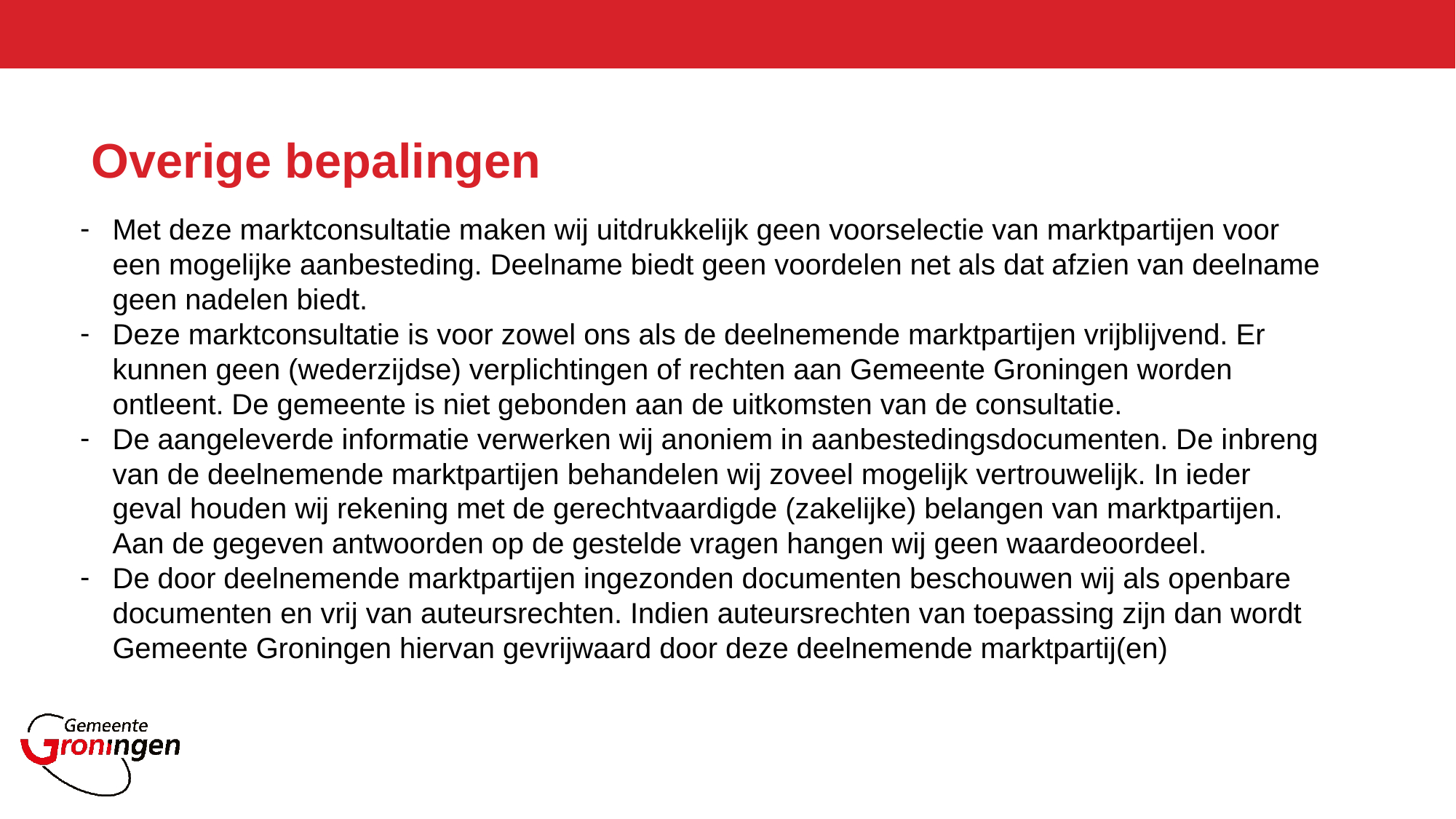

# Overige bepalingen
Met deze marktconsultatie maken wij uitdrukkelijk geen voorselectie van marktpartijen voor een mogelijke aanbesteding. Deelname biedt geen voordelen net als dat afzien van deelname geen nadelen biedt.
Deze marktconsultatie is voor zowel ons als de deelnemende marktpartijen vrijblijvend. Er kunnen geen (wederzijdse) verplichtingen of rechten aan Gemeente Groningen worden ontleent. De gemeente is niet gebonden aan de uitkomsten van de consultatie.
De aangeleverde informatie verwerken wij anoniem in aanbestedingsdocumenten. De inbreng van de deelnemende marktpartijen behandelen wij zoveel mogelijk vertrouwelijk. In ieder geval houden wij rekening met de gerechtvaardigde (zakelijke) belangen van marktpartijen. Aan de gegeven antwoorden op de gestelde vragen hangen wij geen waardeoordeel.
De door deelnemende marktpartijen ingezonden documenten beschouwen wij als openbare documenten en vrij van auteursrechten. Indien auteursrechten van toepassing zijn dan wordt Gemeente Groningen hiervan gevrijwaard door deze deelnemende marktpartij(en)